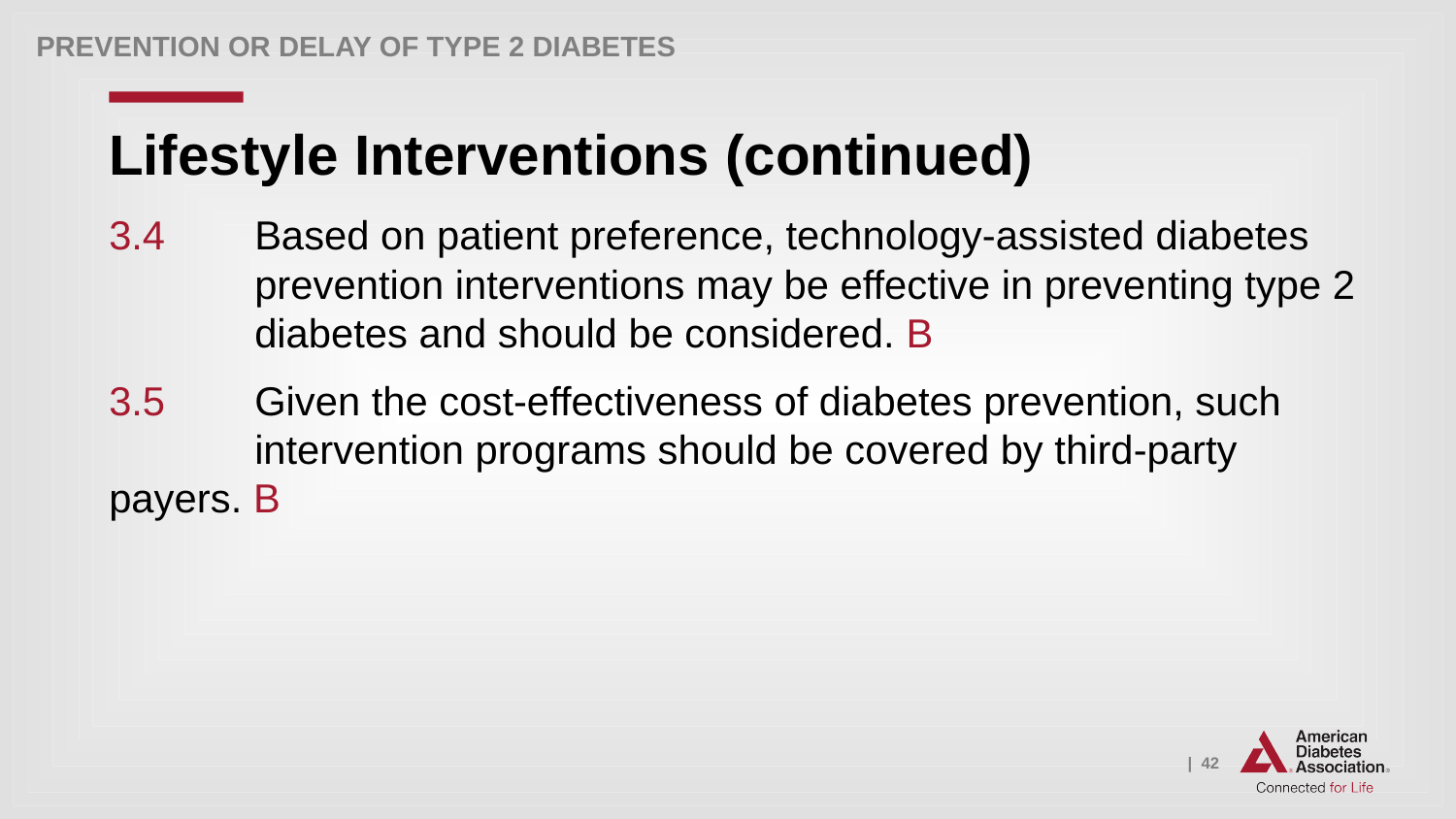

Prevention or Delay of Type 2 Diabetes
# Lifestyle Interventions (continued)
3.4 	Based on patient preference, technology-assisted diabetes 	prevention interventions may be effective in preventing type 2 	diabetes and should be considered. B
3.5 	Given the cost-effectiveness of diabetes prevention, such 	intervention programs should be covered by third-party payers. B